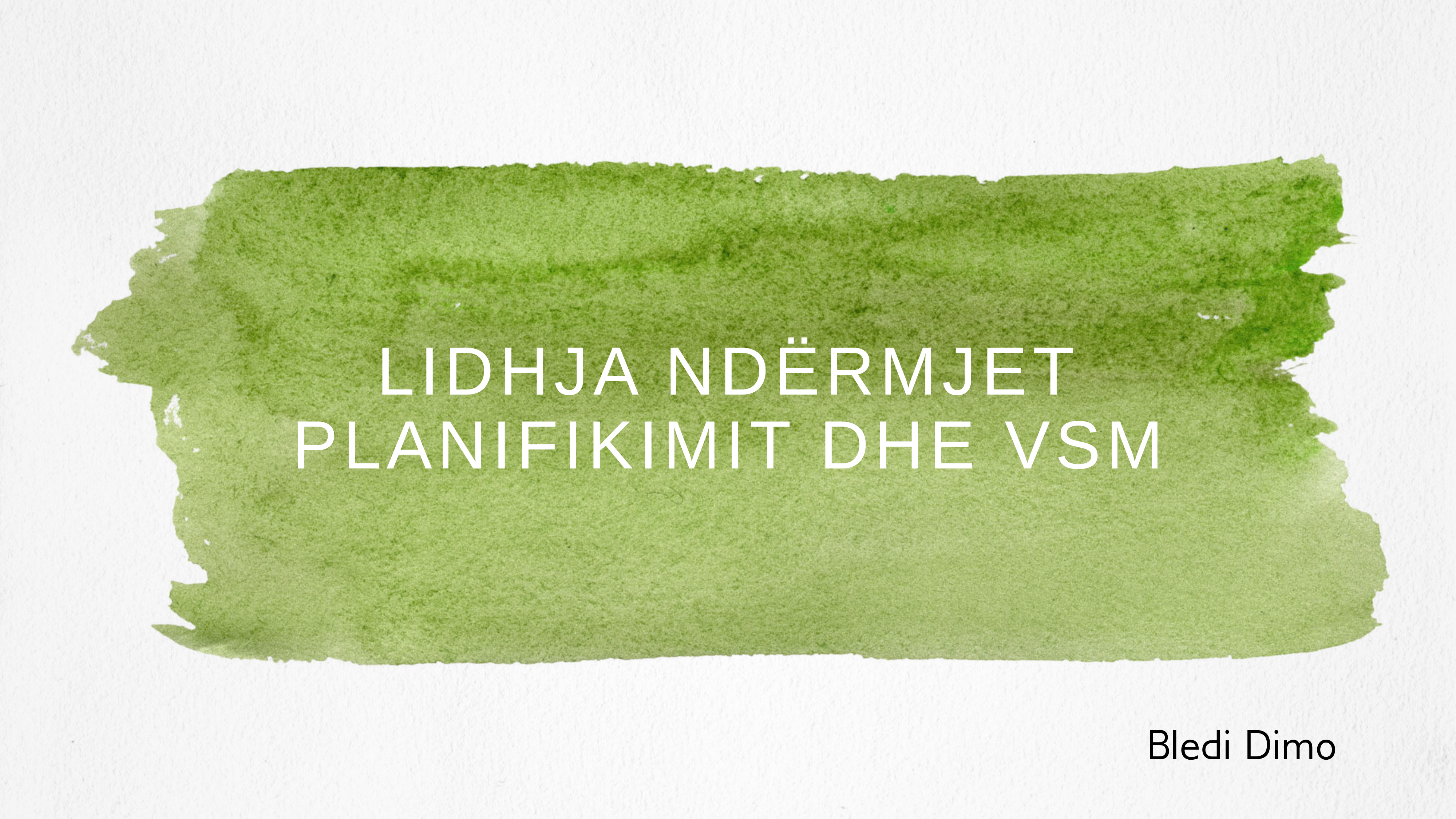

# Lidhja ndërmjet planifikimit dhe VSM
Bledi Dimo